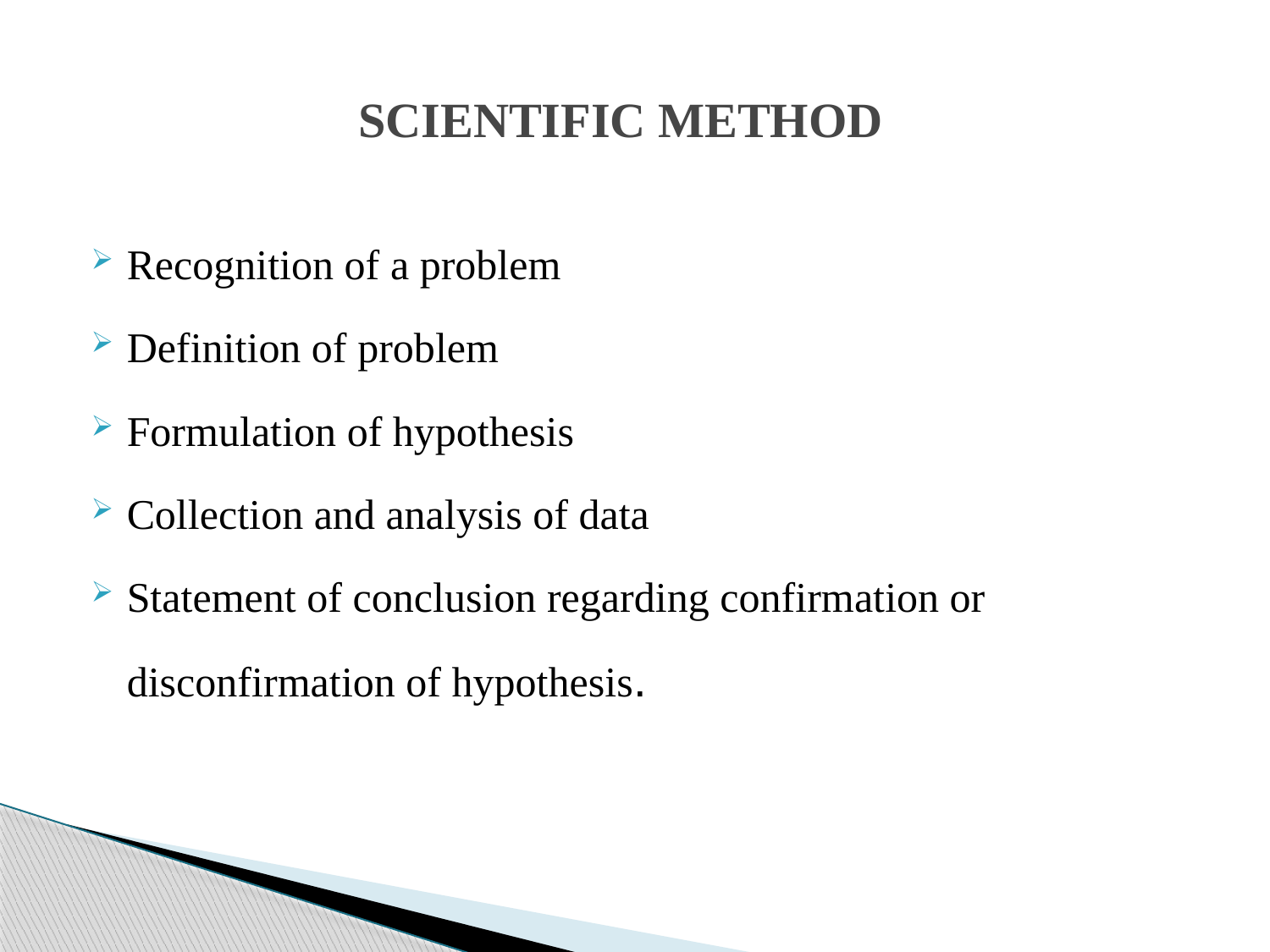

# SCIENTIFIC METHOD
Recognition of a problem
Definition of problem
Formulation of hypothesis
Collection and analysis of data
Statement of conclusion regarding confirmation or disconfirmation of hypothesis.